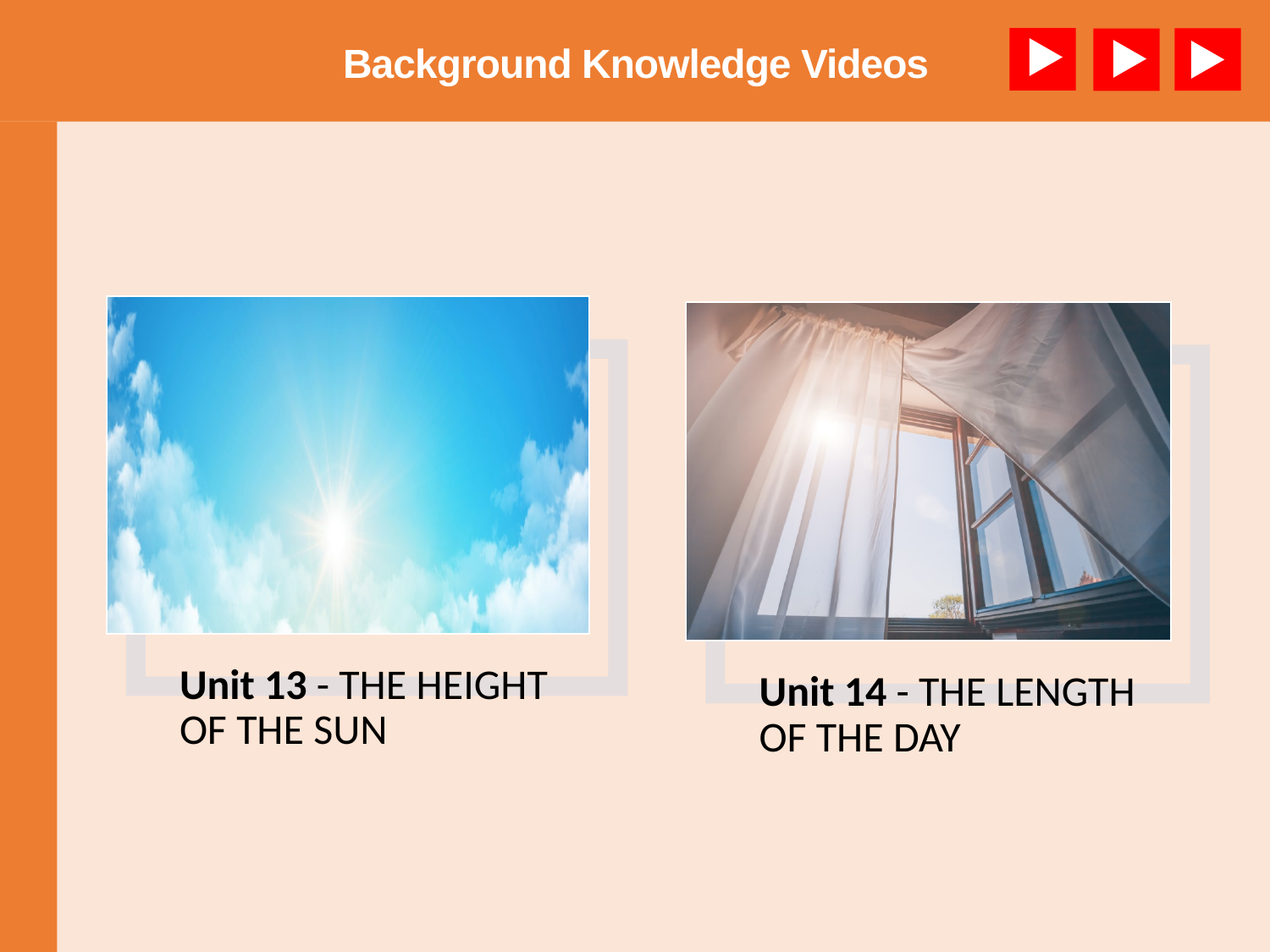

Background Knowledge Videos

Unit 13 - THE HEIGHT OF THE SUN

Unit 14 - THE LENGTH OF THE DAY